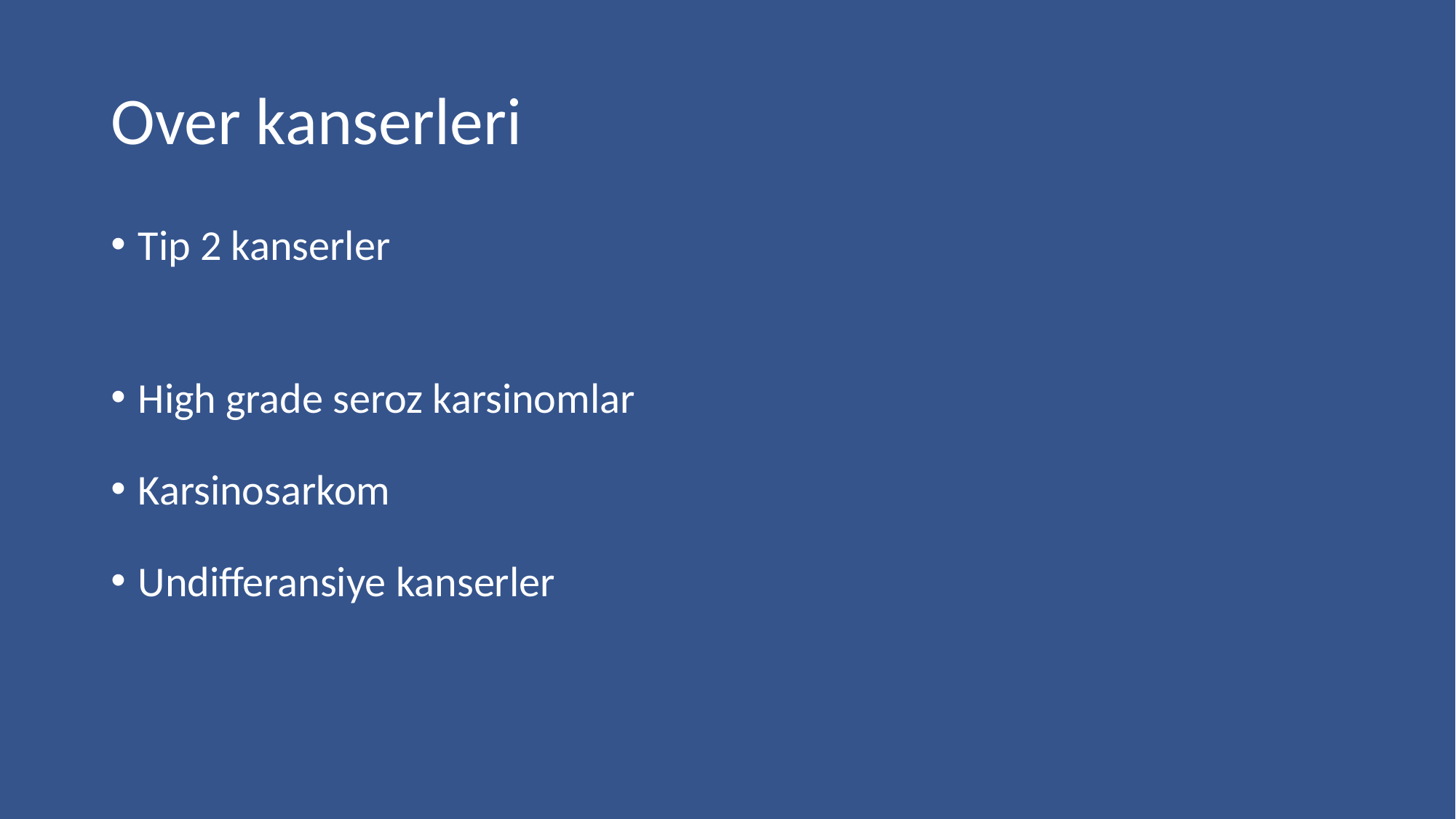

# Over kanserleri
Tip 2 kanserler

High grade seroz karsinomlar
Karsinosarkom
Undifferansiye kanserler